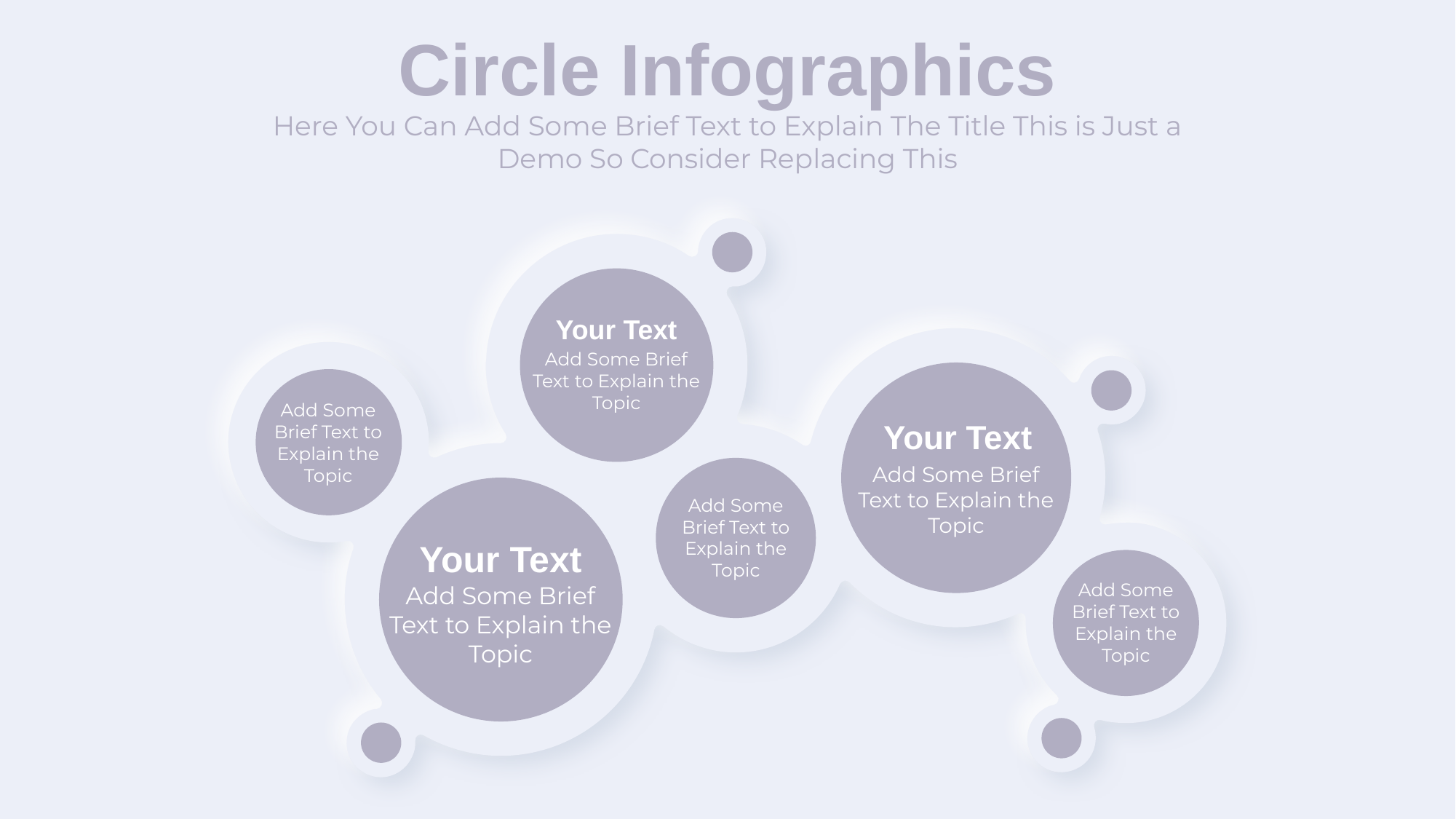

Circle Infographics
Here You Can Add Some Brief Text to Explain The Title This is Just a Demo So Consider Replacing This

Your Text
Add Some Brief Text to Explain the Topic

Your Text
Add Some Brief Text to Explain the Topic

Add Some Brief Text to Explain the Topic

Add Some Brief Text to Explain the Topic

Your Text
Add Some Brief Text to Explain the Topic

Add Some Brief Text to Explain the Topic